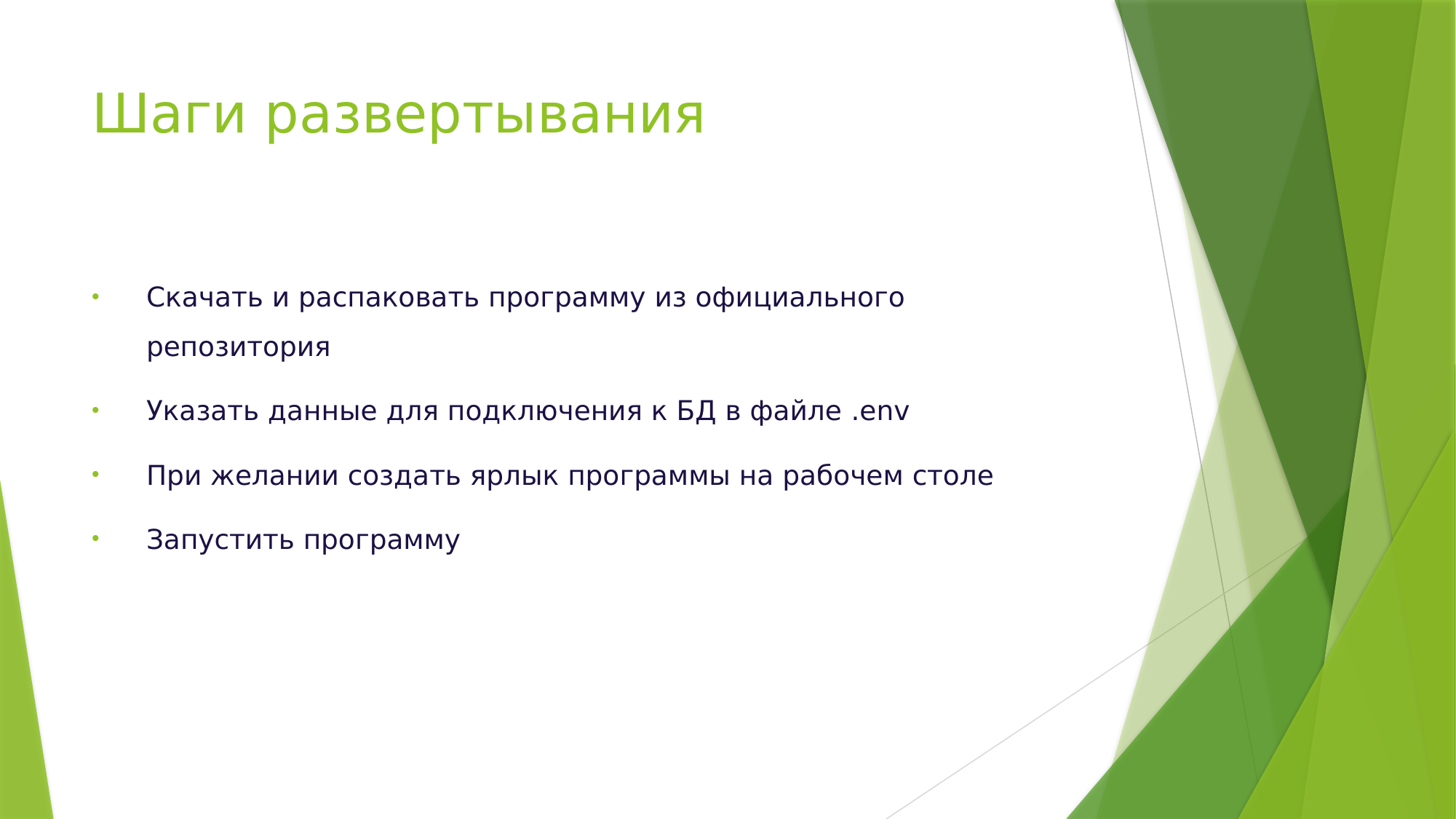

# Шаги развертывания
Скачать и распаковать программу из официального репозитория
Указать данные для подключения к БД в файле .env
При желании создать ярлык программы на рабочем столе
Запустить программу